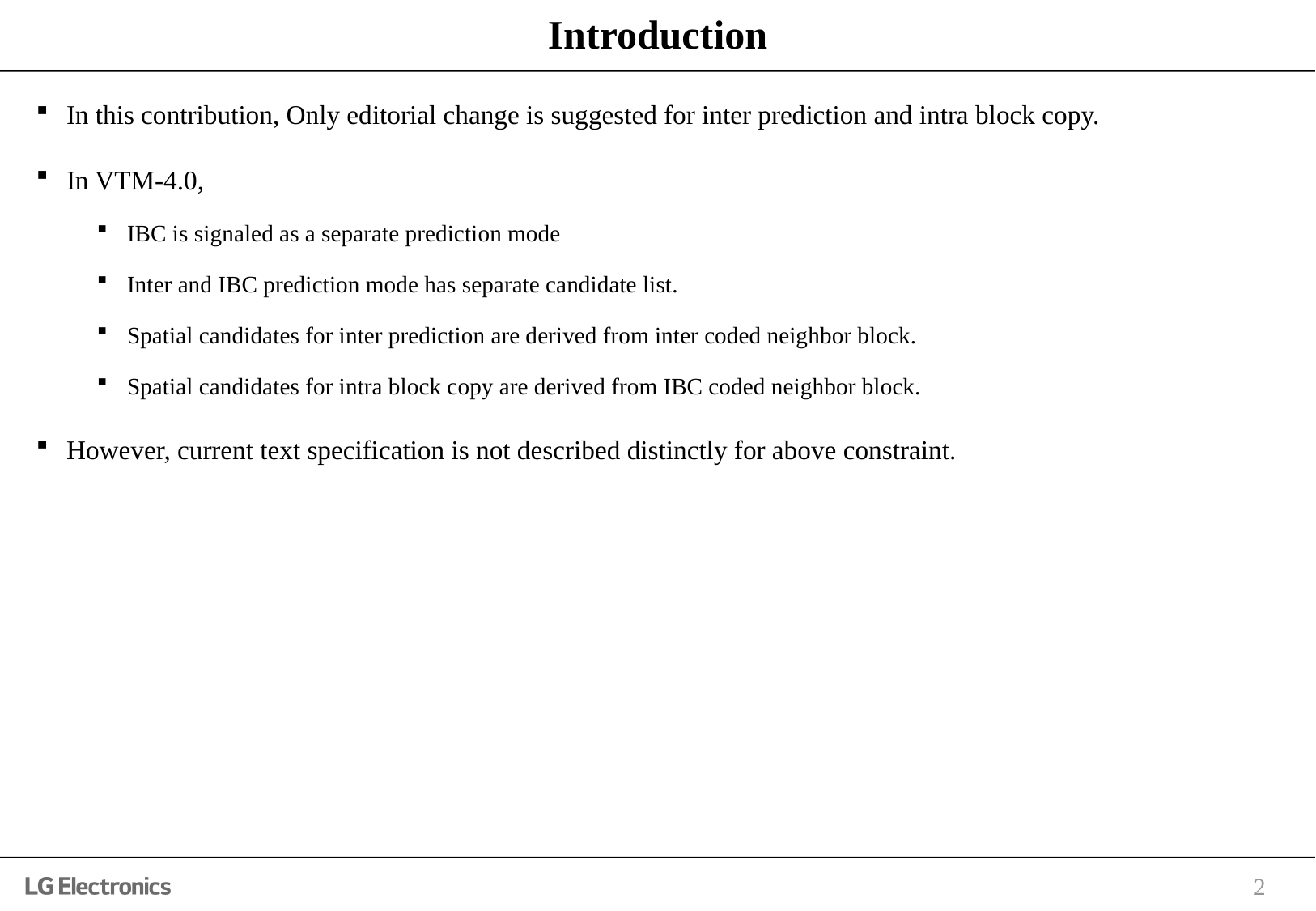

# Introduction
In this contribution, Only editorial change is suggested for inter prediction and intra block copy.
In VTM-4.0,
IBC is signaled as a separate prediction mode
Inter and IBC prediction mode has separate candidate list.
Spatial candidates for inter prediction are derived from inter coded neighbor block.
Spatial candidates for intra block copy are derived from IBC coded neighbor block.
However, current text specification is not described distinctly for above constraint.

2